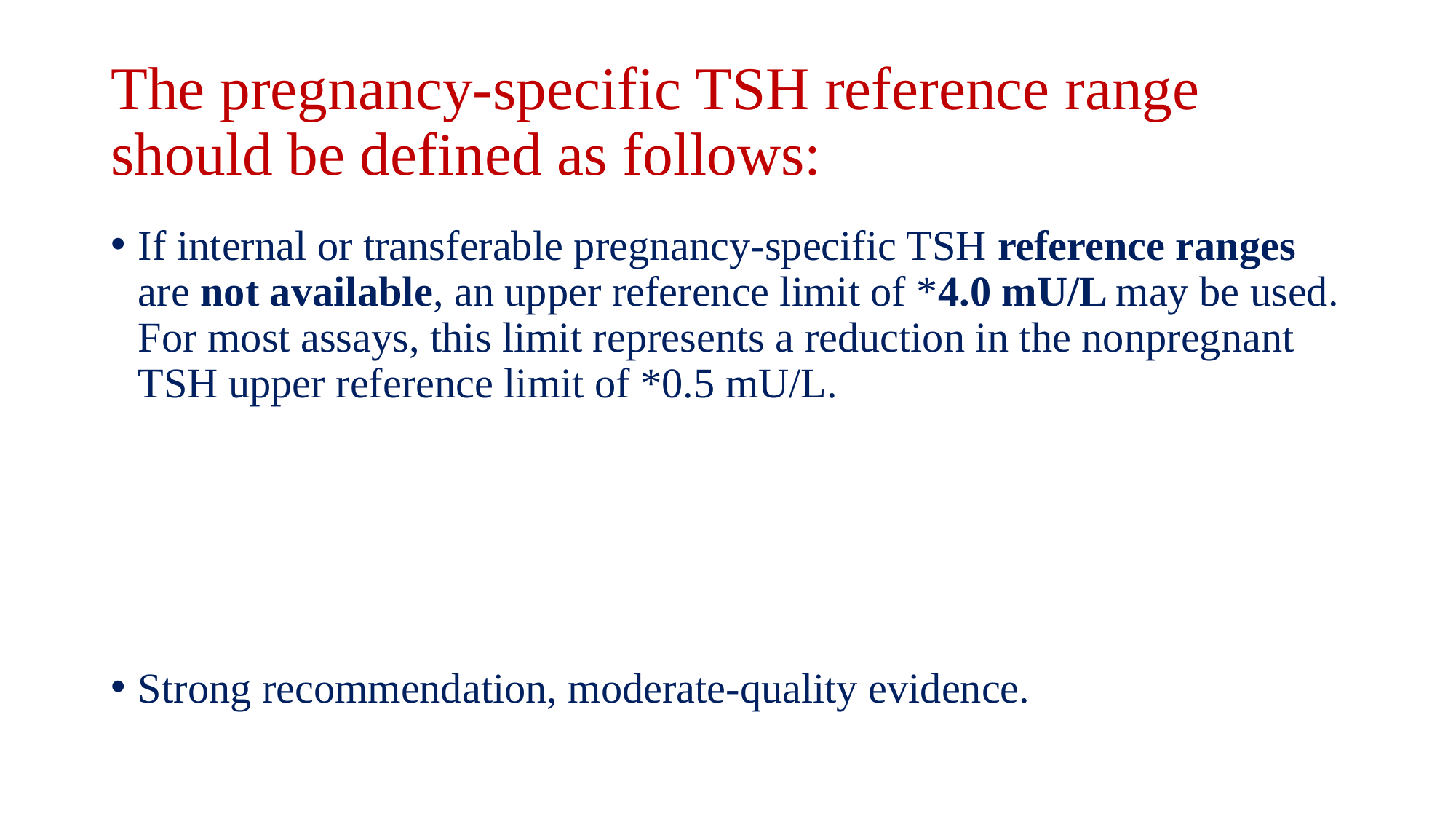

# The pregnancy-specific TSH reference range should be defined as follows:
If internal or transferable pregnancy-specific TSH reference ranges are not available, an upper reference limit of *4.0 mU/L may be used. For most assays, this limit represents a reduction in the nonpregnant TSH upper reference limit of *0.5 mU/L.

Strong recommendation, moderate-quality evidence.